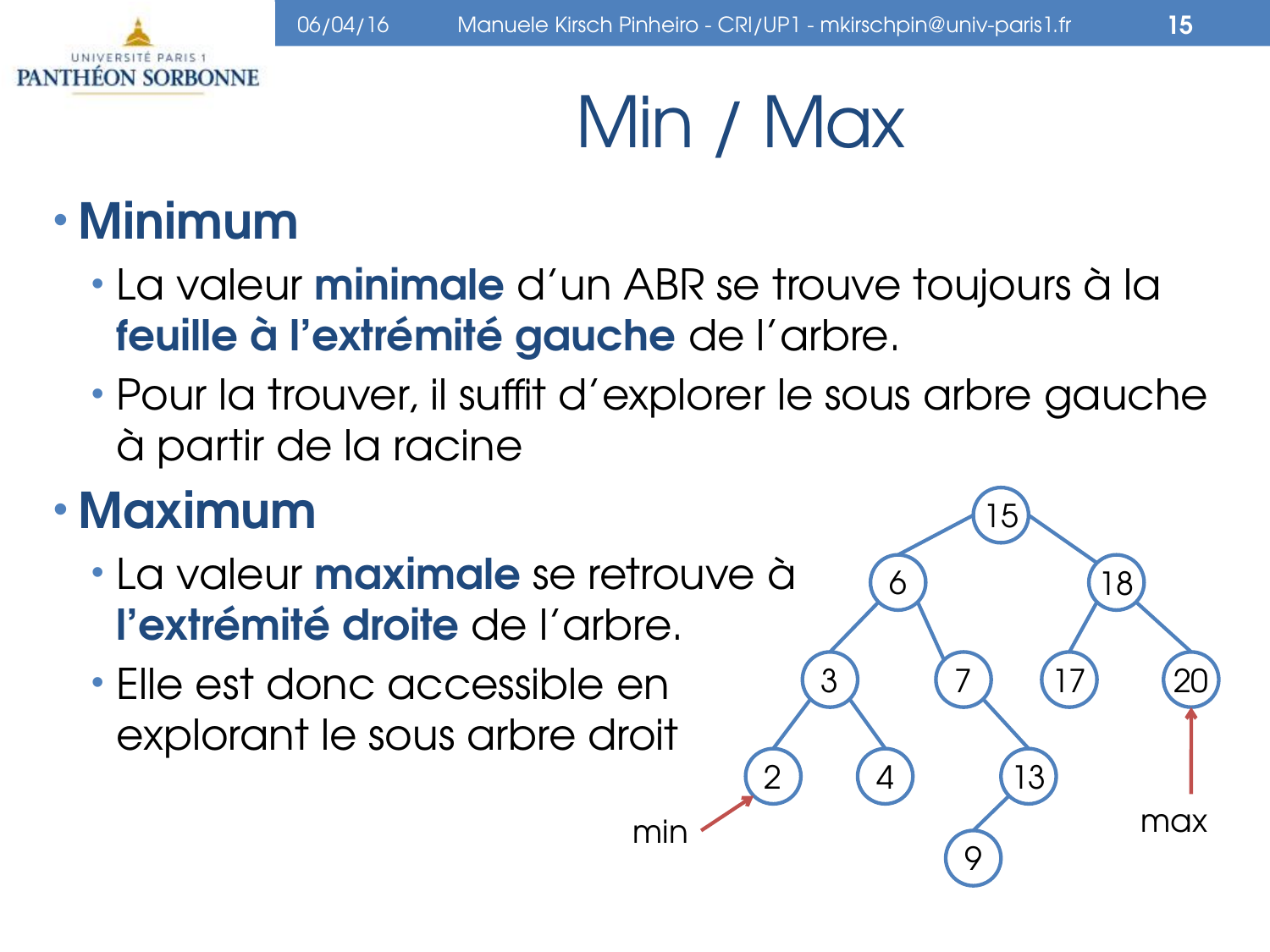

06/04/16
Manuele Kirsch Pinheiro - CRI/UP1 - mkirschpin@univ-paris1.fr
15
# Min / Max
Minimum
La valeur minimale d’un ABR se trouve toujours à la feuille à l’extrémité gauche de l’arbre.
Pour la trouver, il suffit d’explorer le sous arbre gauche à partir de la racine
Maximum
La valeur maximale se retrouve à
l’extrémité droite de l’arbre.
Elle est donc accessible en
explorant le sous arbre droit
15
6
18
3
7
17
20
2
4
13
9
max
min